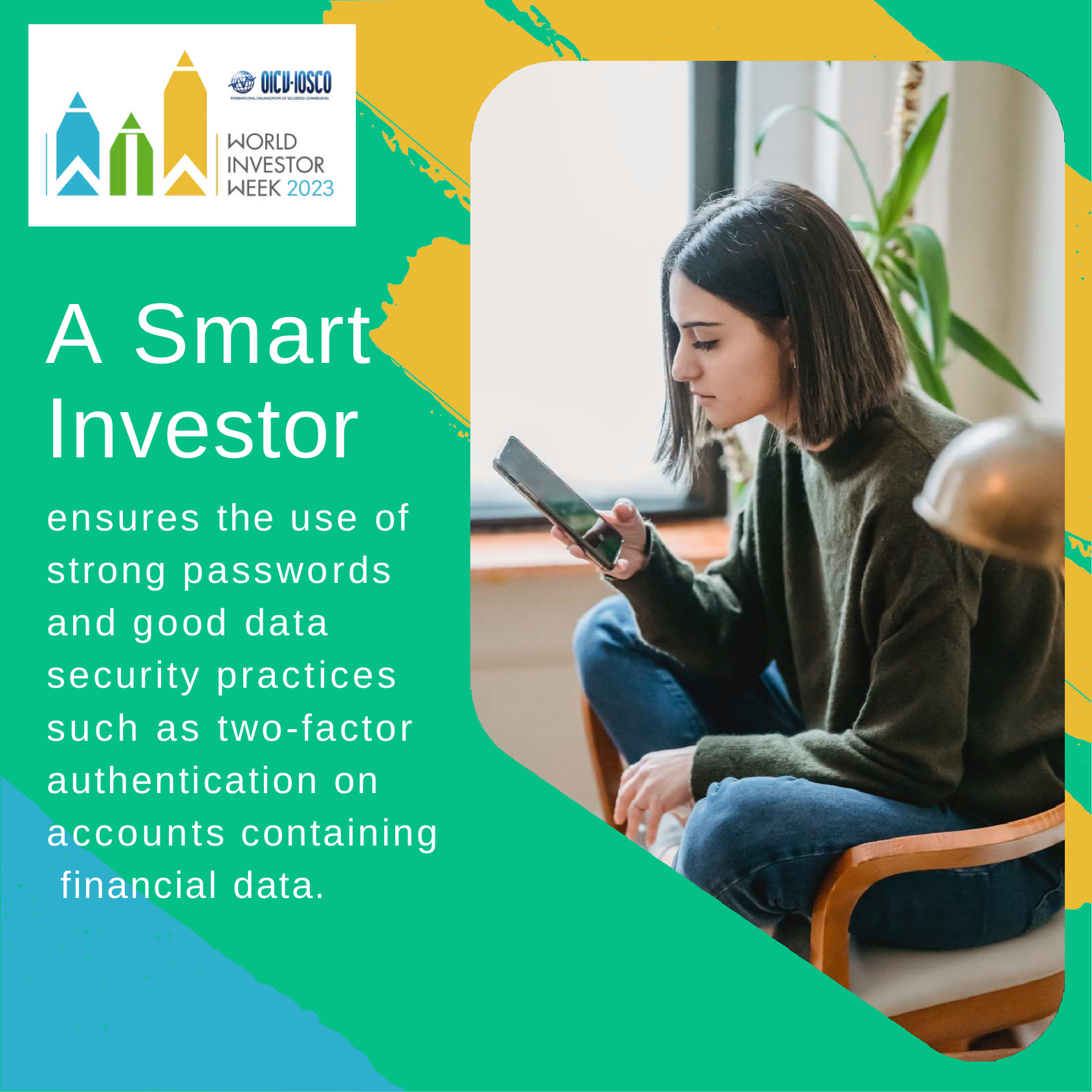

# A Smart  Investor
ensures the use of  strong passwords  and good data  security practices  such as two-factor  authentication on  accounts containing  financial data.